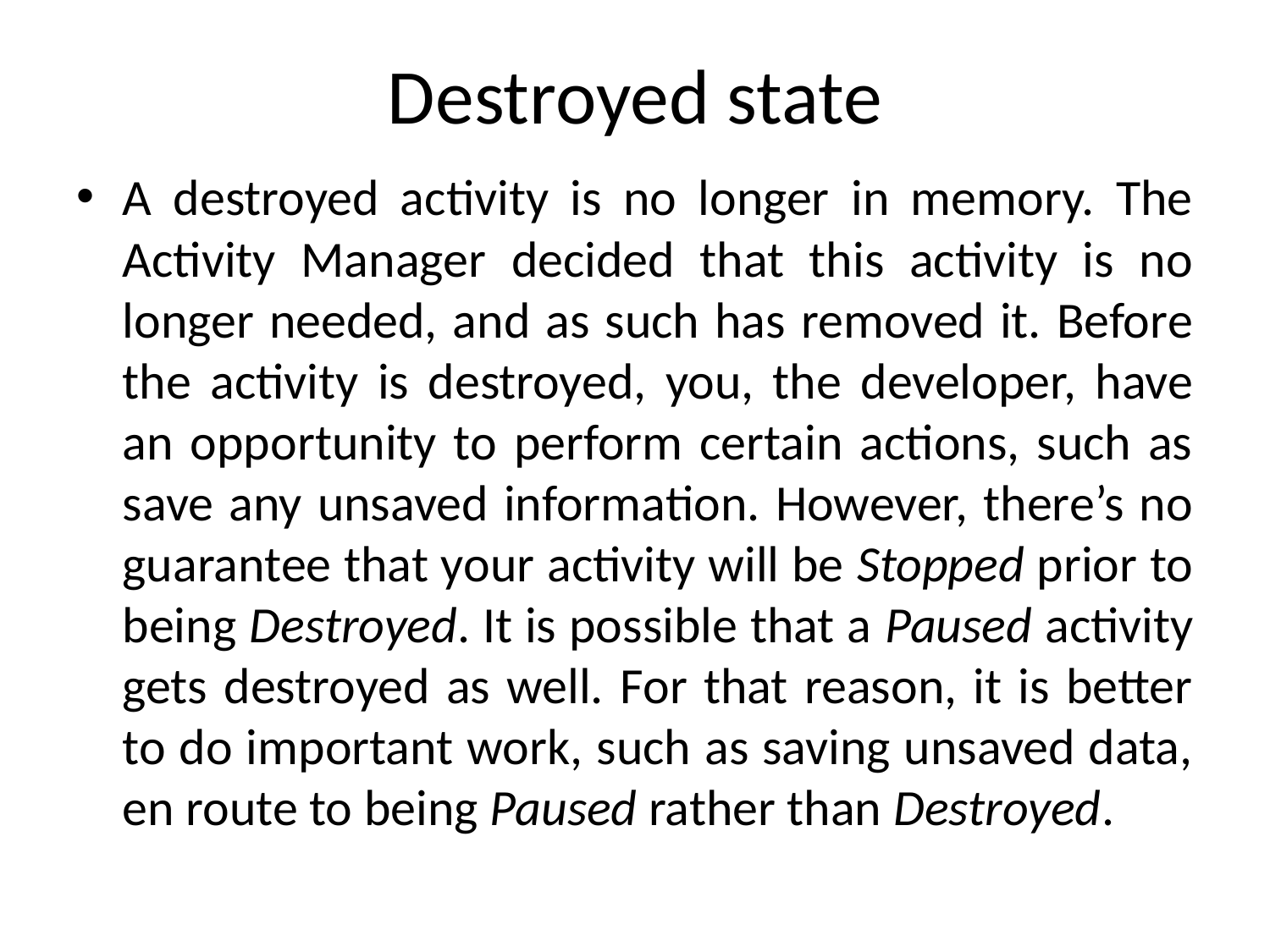

# Destroyed state
A destroyed activity is no longer in memory. The Activity Manager decided that this activity is no longer needed, and as such has removed it. Before the activity is destroyed, you, the developer, have an opportunity to perform certain actions, such as save any unsaved information. However, there’s no guarantee that your activity will be Stopped prior to being Destroyed. It is possible that a Paused activity gets destroyed as well. For that reason, it is better to do important work, such as saving unsaved data, en route to being Paused rather than Destroyed.